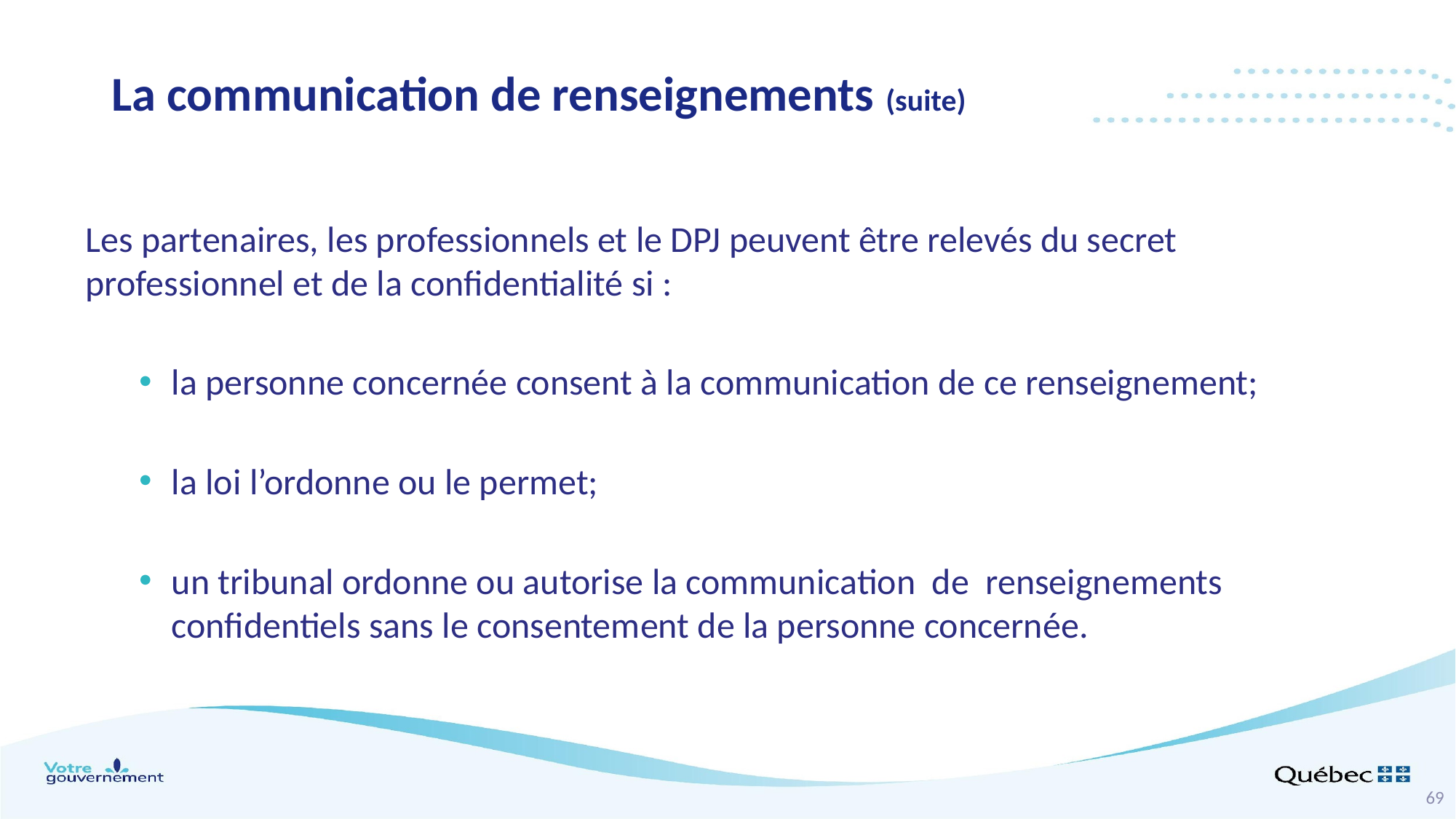

La communication de renseignements (suite)

Les partenaires, les professionnels et le DPJ peuvent être relevés du secret professionnel et de la confidentialité si :

la personne concernée consent à la communication de ce renseignement;

la loi l’ordonne ou le permet;

un tribunal ordonne ou autorise la communication  de  renseignements confidentiels sans le consentement de la personne concernée.

69